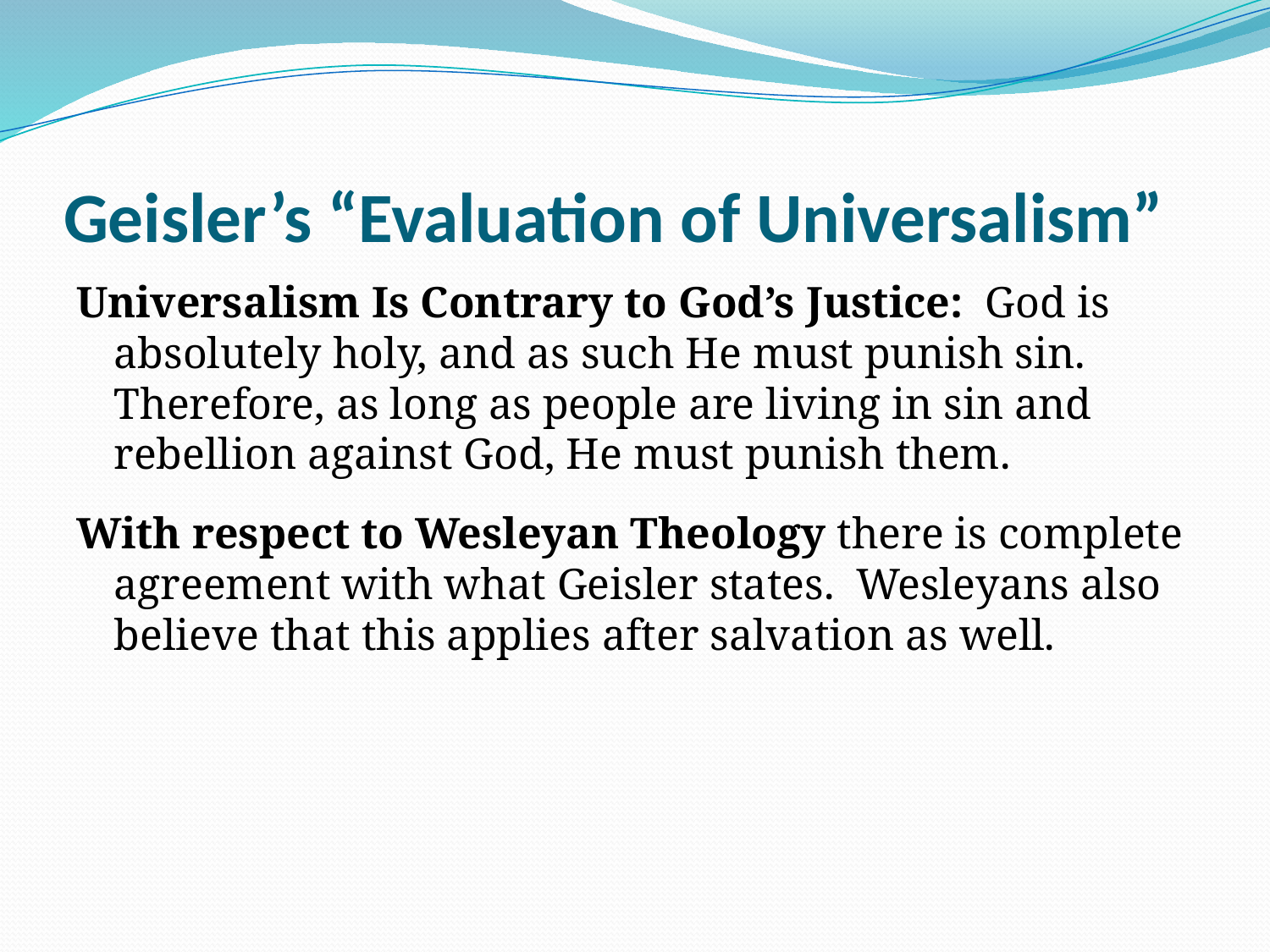

# Geisler’s “Evaluation of Universalism”
Universalism Is Contrary to God’s Justice:  God is absolutely holy, and as such He must punish sin.  Therefore, as long as people are living in sin and rebellion against God, He must punish them.

With respect to Wesleyan Theology there is complete agreement with what Geisler states.  Wesleyans also believe that this applies after salvation as well.